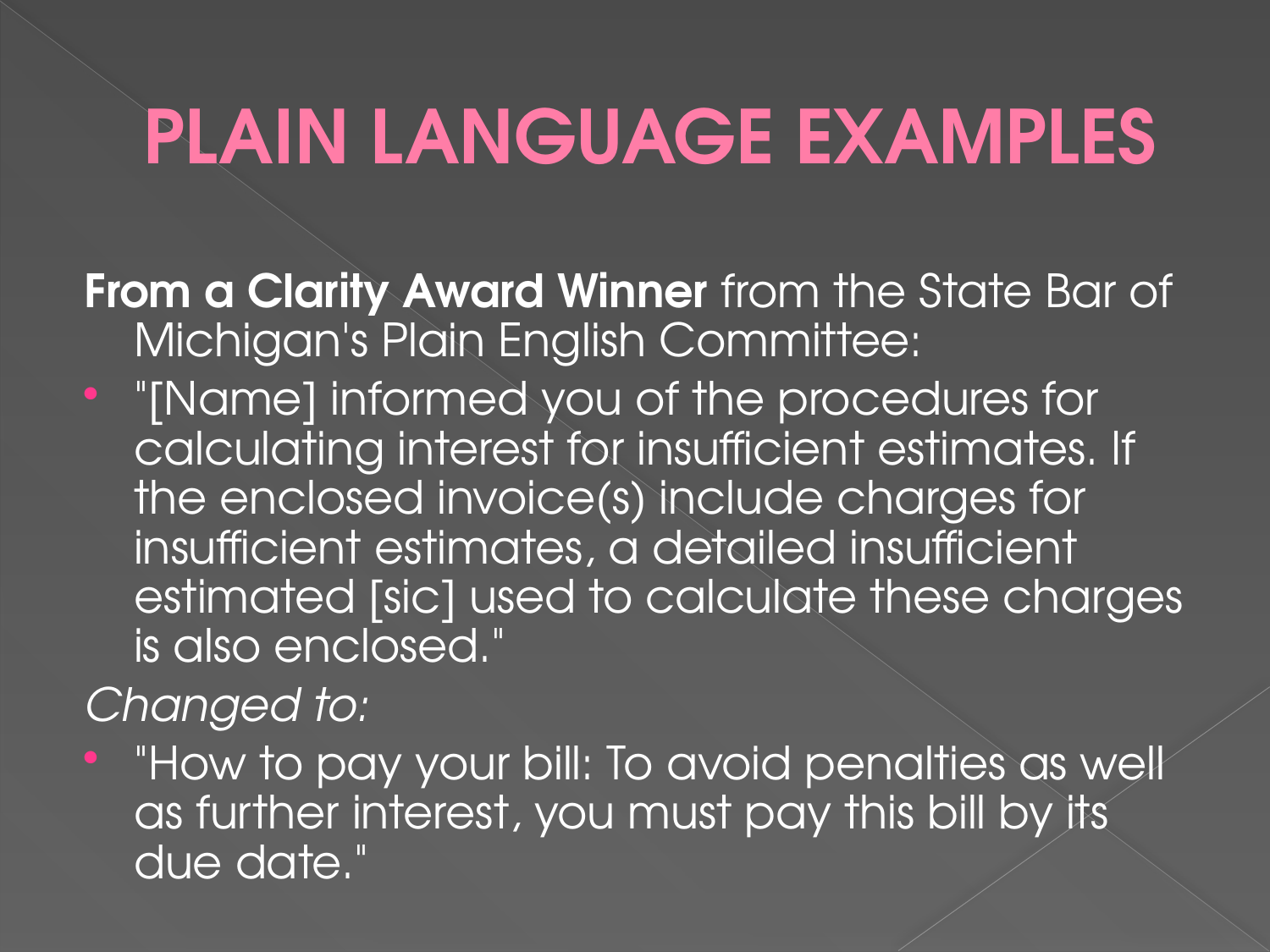

# PLAIN LANGUAGE EXAMPLES
From a Clarity Award Winner from the State Bar of Michigan's Plain English Committee:
"[Name] informed you of the procedures for calculating interest for insufficient estimates. If the enclosed invoice(s) include charges for insufficient estimates, a detailed insufficient estimated [sic] used to calculate these charges is also enclosed."
Changed to:
"How to pay your bill: To avoid penalties as well as further interest, you must pay this bill by its due date."